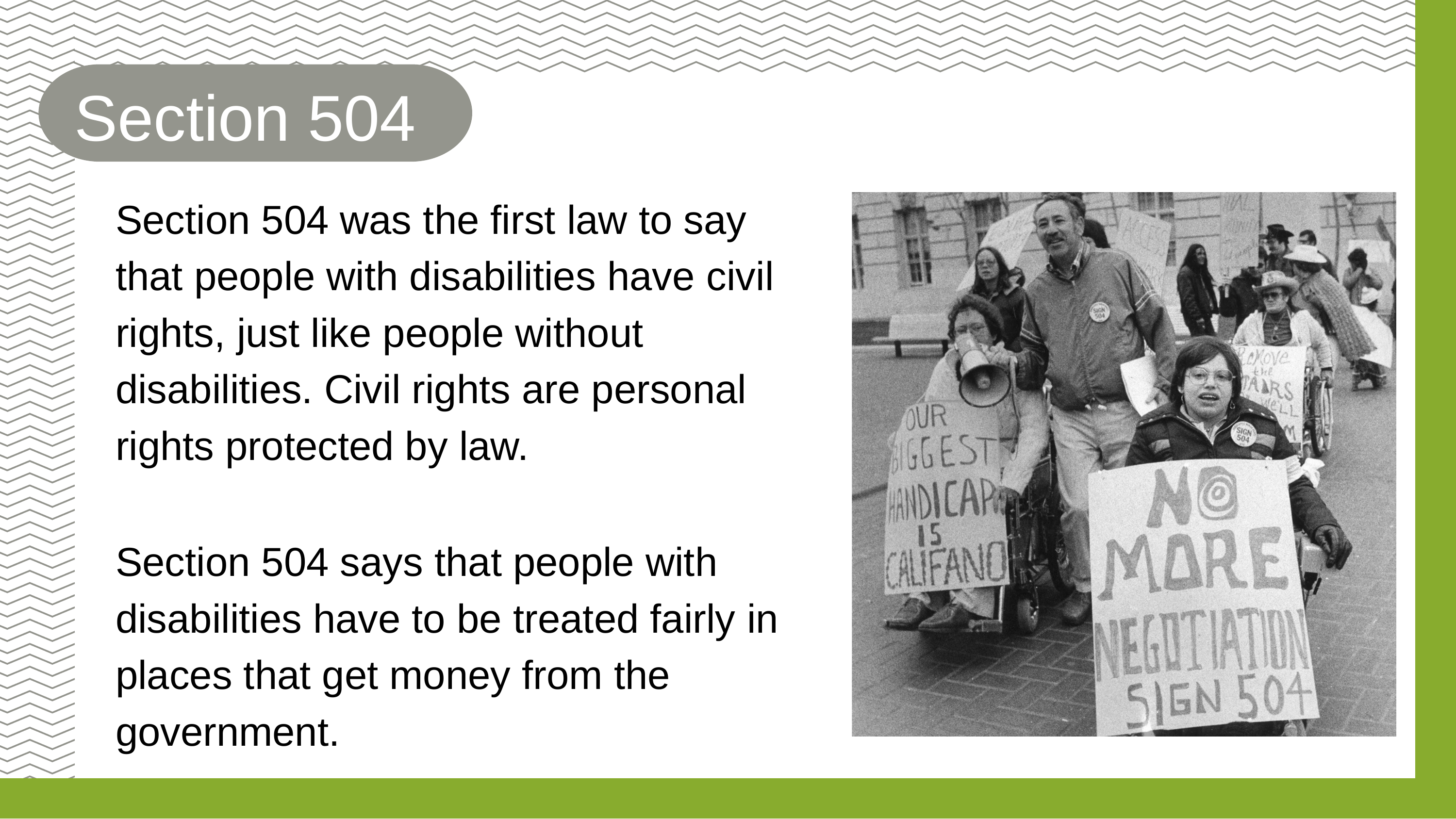

Section 504

Section 504 was the first law to say that people with disabilities have civil rights, just like people without disabilities. Civil rights are personal rights protected by law.

Section 504 says that people with disabilities have to be treated fairly in places that get money from the government.